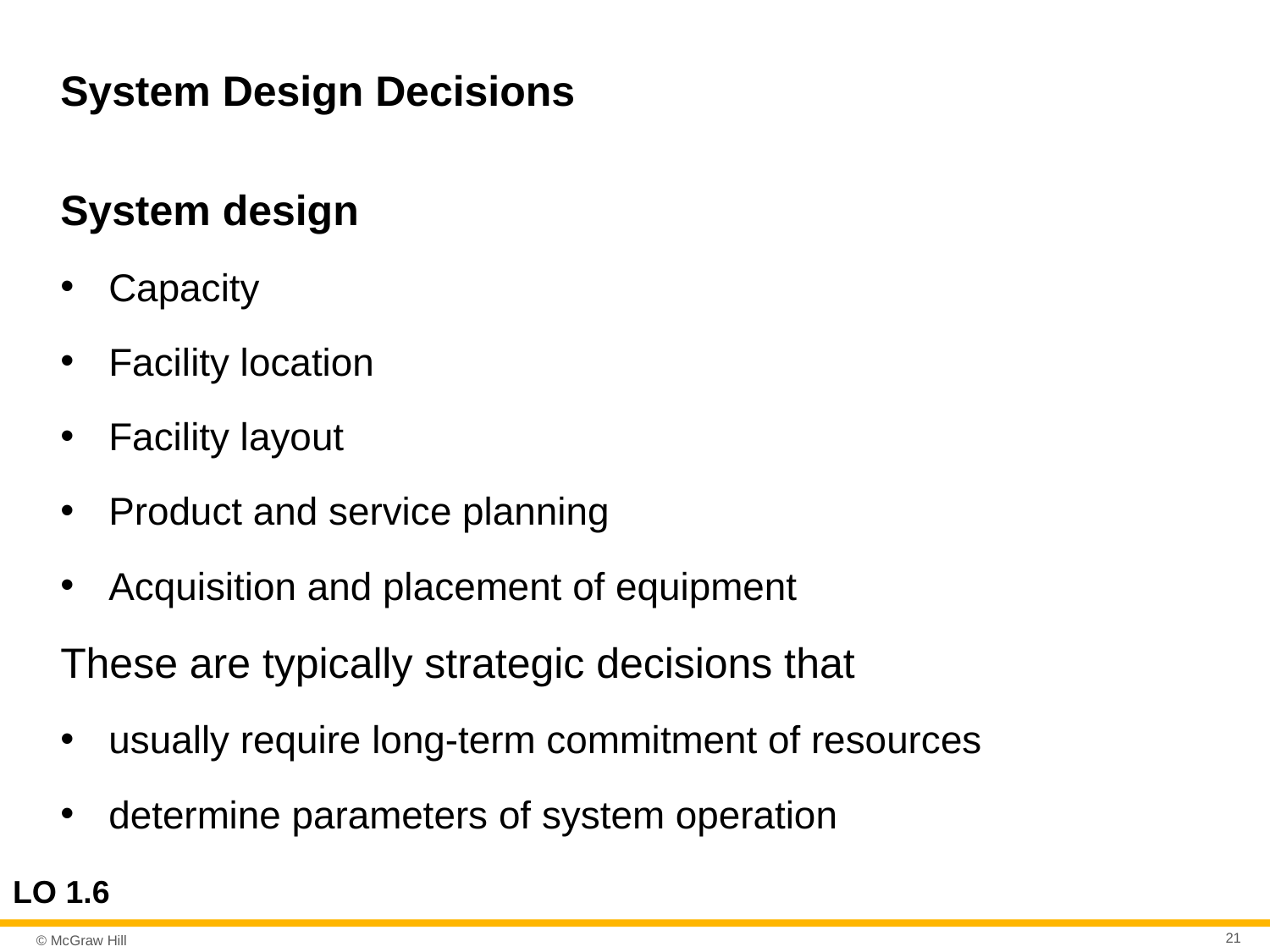

# System Design Decisions
System design
Capacity
Facility location
Facility layout
Product and service planning
Acquisition and placement of equipment
These are typically strategic decisions that
usually require long-term commitment of resources
determine parameters of system operation
LO 1.6